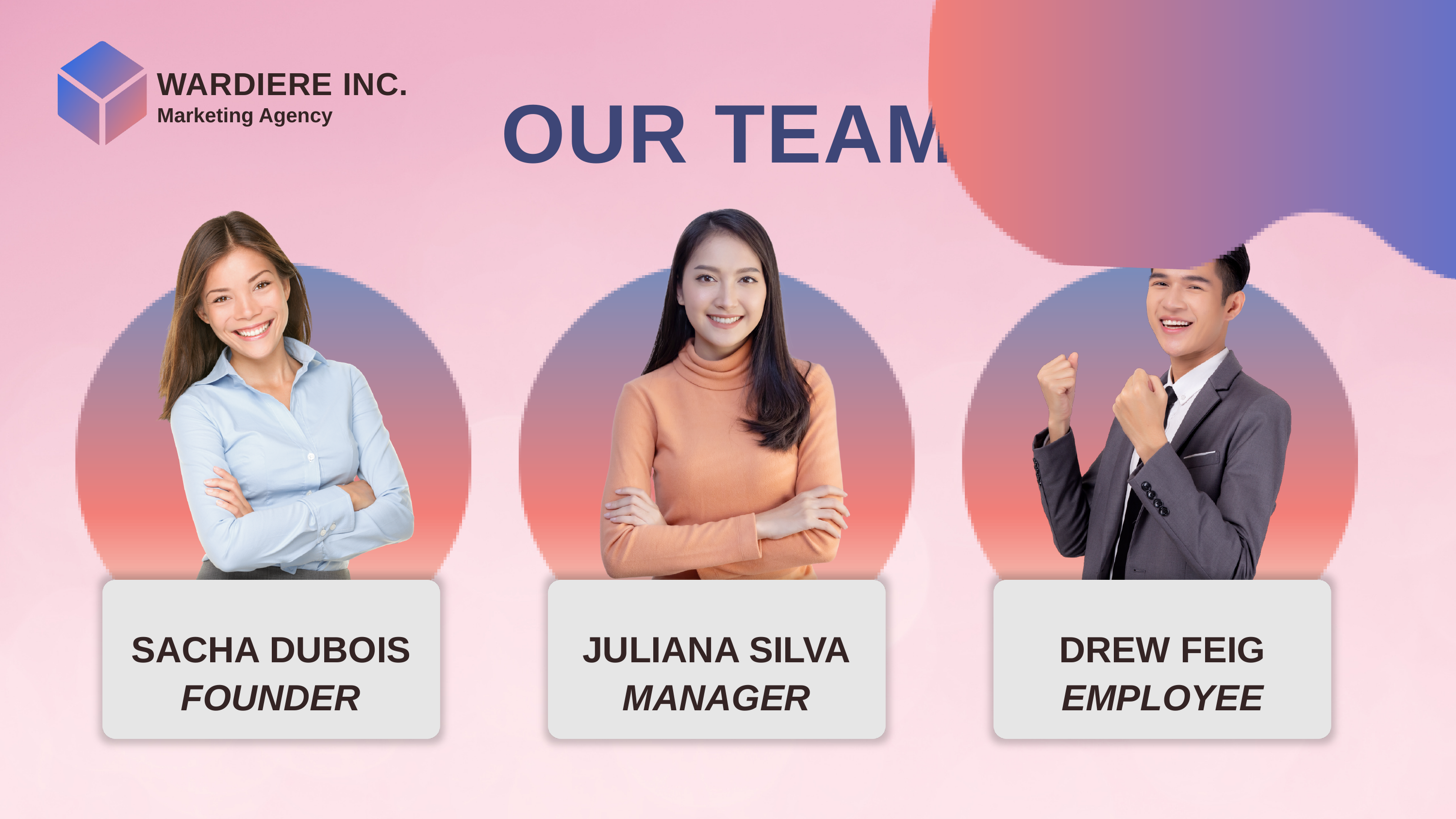

WARDIERE INC.
OUR TEAM
Marketing Agency

SACHA DUBOIS
JULIANA SILVA
DREW FEIG
FOUNDER
MANAGER
EMPLOYEE